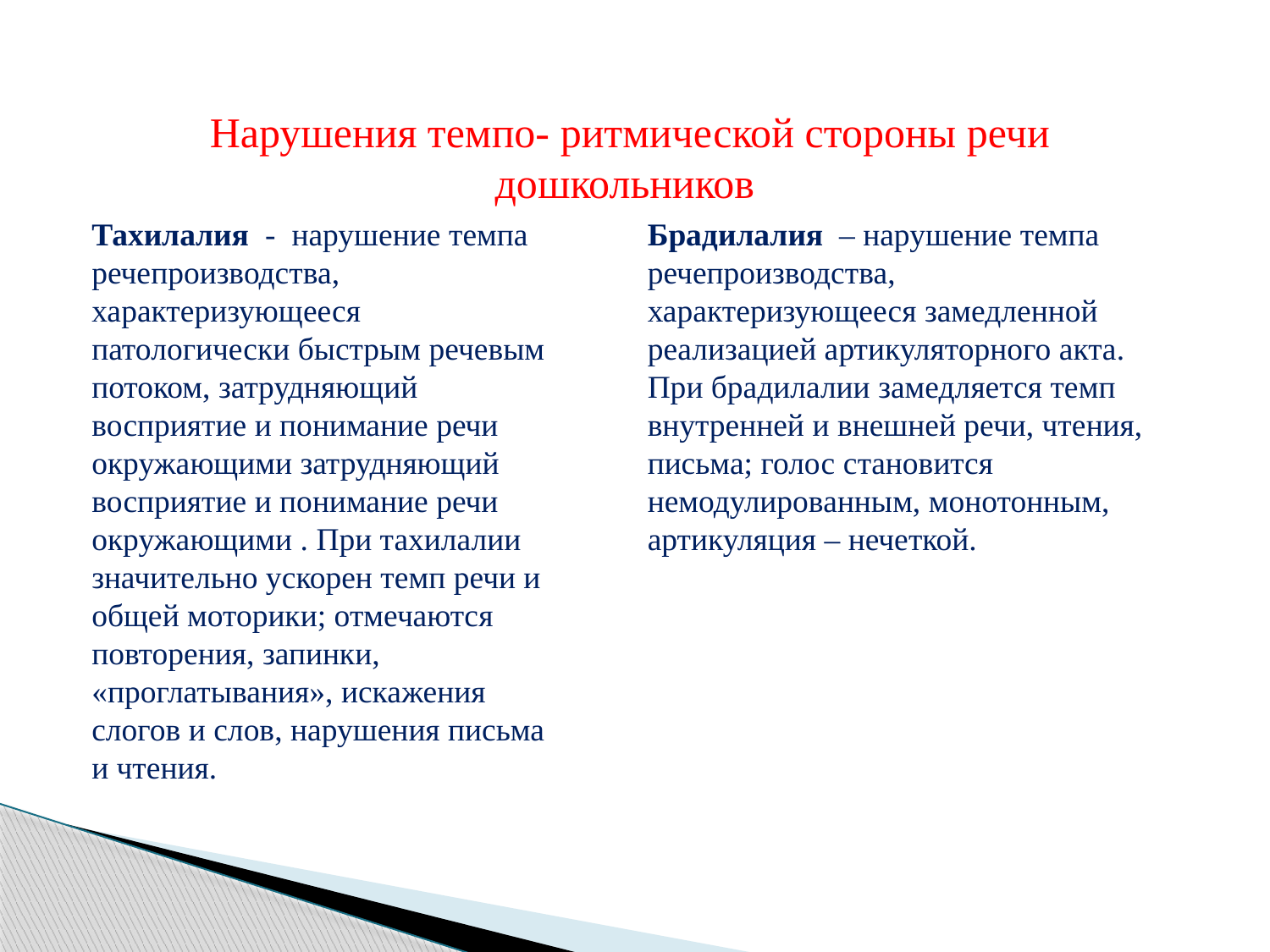

Нарушения темпо- ритмической стороны речи дошкольников
Тахилалия  -  нарушение темпа речепроизводства, характеризующееся патологически быстрым речевым потоком, затрудняющий восприятие и понимание речи окружающими затрудняющий восприятие и понимание речи окружающими . При тахилалии значительно ускорен темп речи и общей моторики; отмечаются повторения, запинки, «проглатывания», искажения слогов и слов, нарушения письма и чтения.

Брадилалия  – нарушение темпа речепроизводства, характеризующееся замедленной реализацией артикуляторного акта. При брадилалии замедляется темп внутренней и внешней речи, чтения, письма; голос становится немодулированным, монотонным, артикуляция – нечеткой.